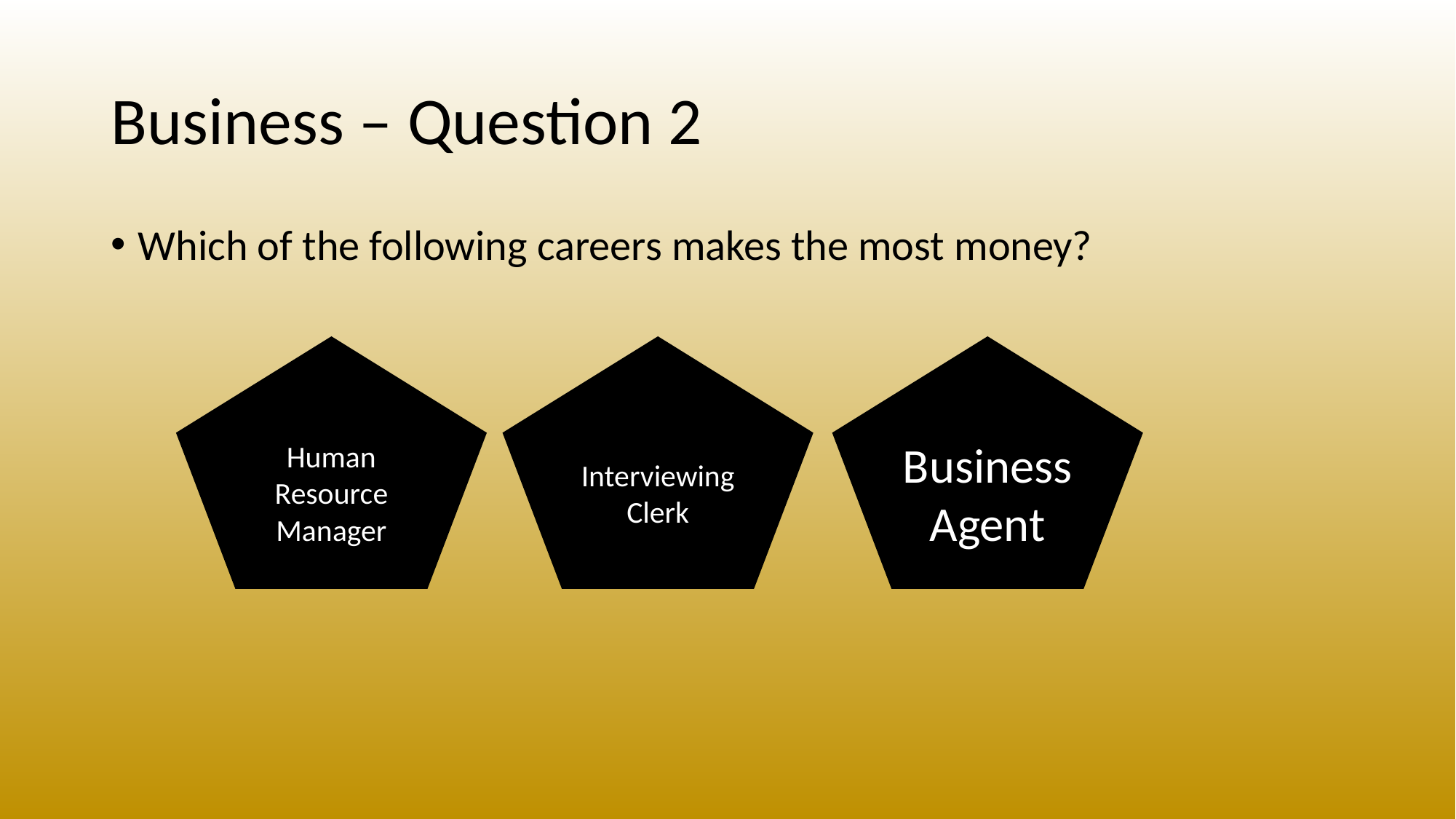

# Business – Question 2
Which of the following careers makes the most money?
Human Resource Manager
Interviewing Clerk
Business Agent